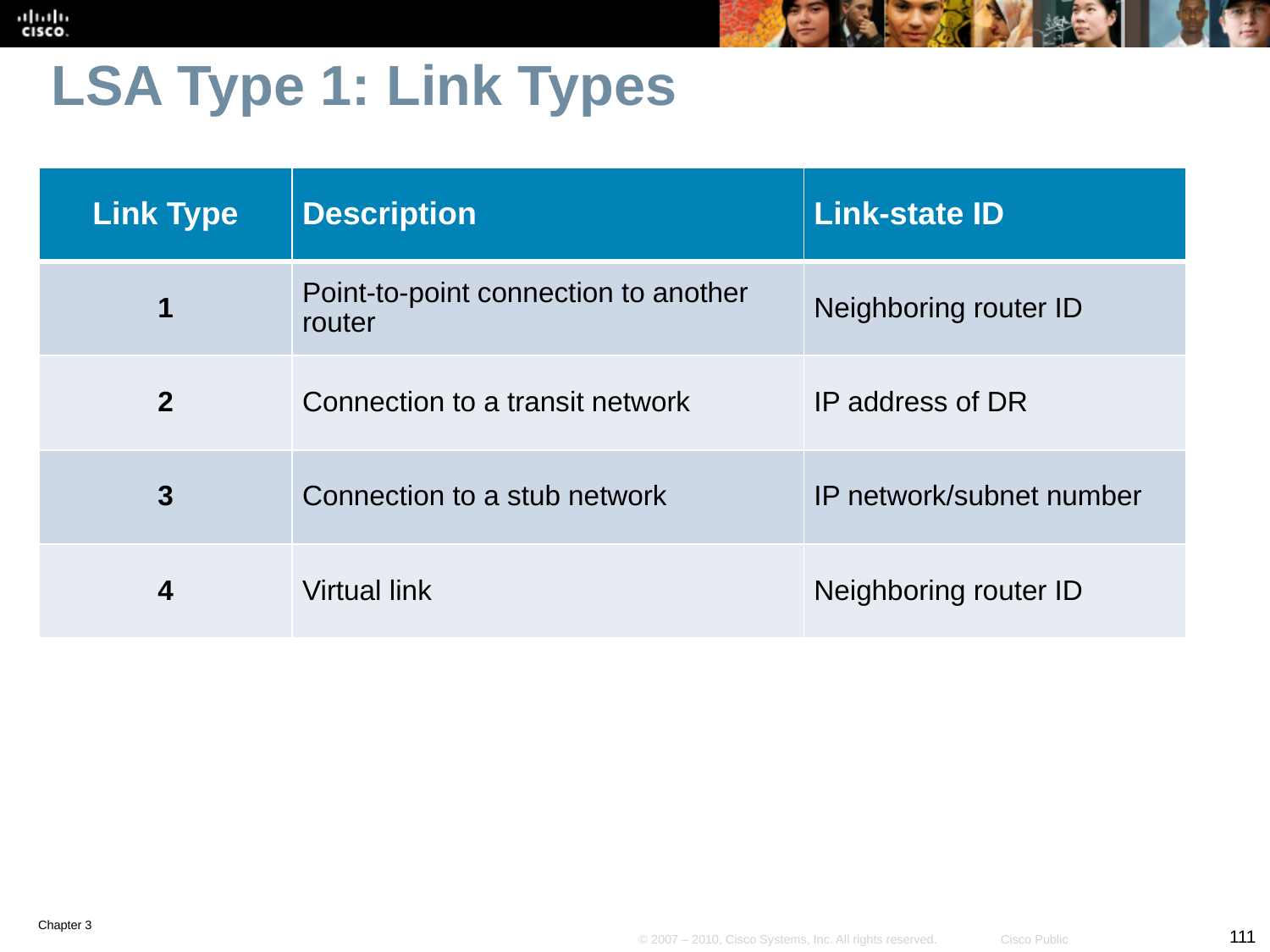

# LSA Type 1: Link Types
| Link Type | Description | Link-state ID |
| --- | --- | --- |
| 1 | Point-to-point connection to another router | Neighboring router ID |
| 2 | Connection to a transit network | IP address of DR |
| 3 | Connection to a stub network | IP network/subnet number |
| 4 | Virtual link | Neighboring router ID |